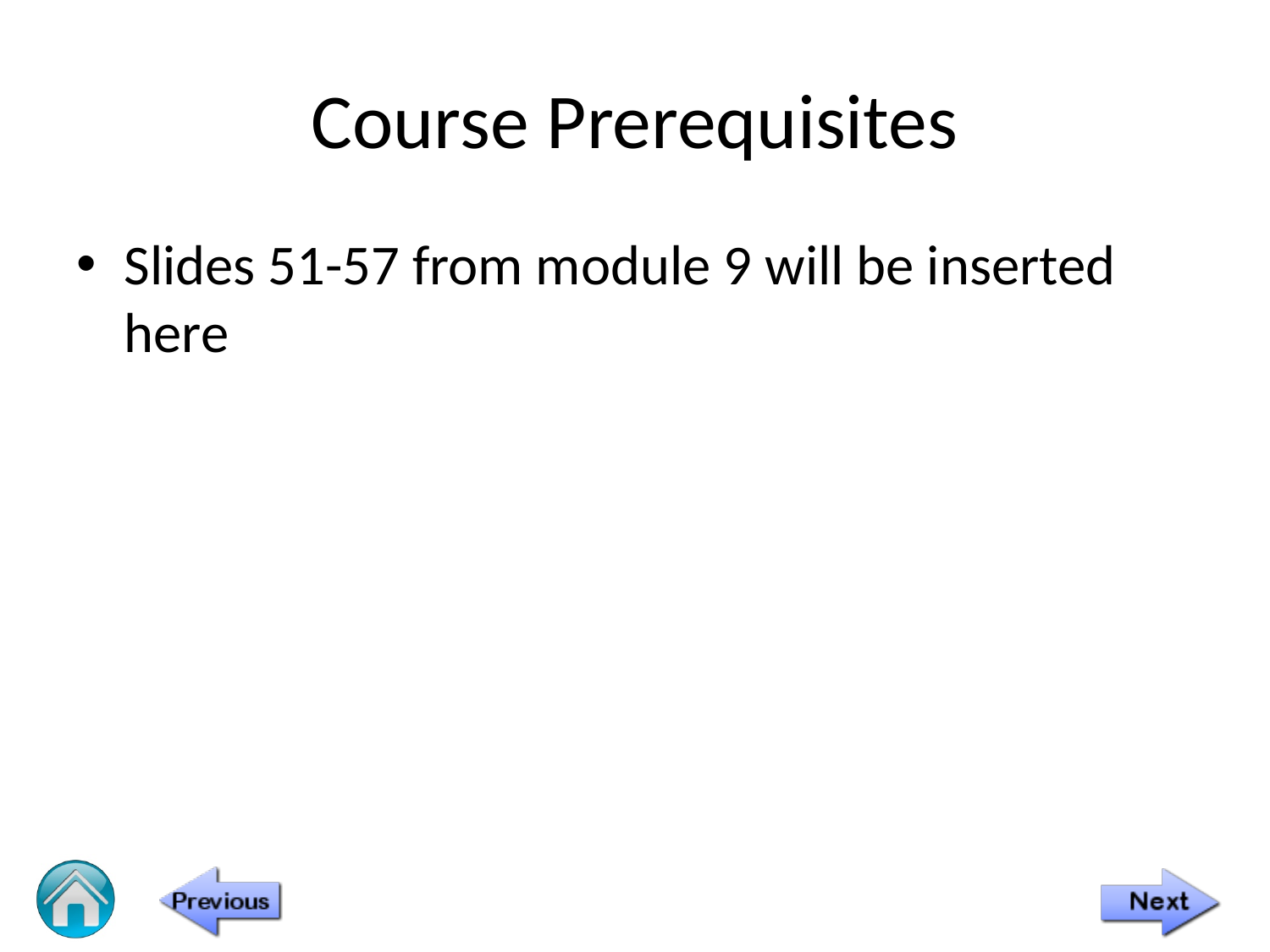

# Course Prerequisites
Slides 51-57 from module 9 will be inserted here